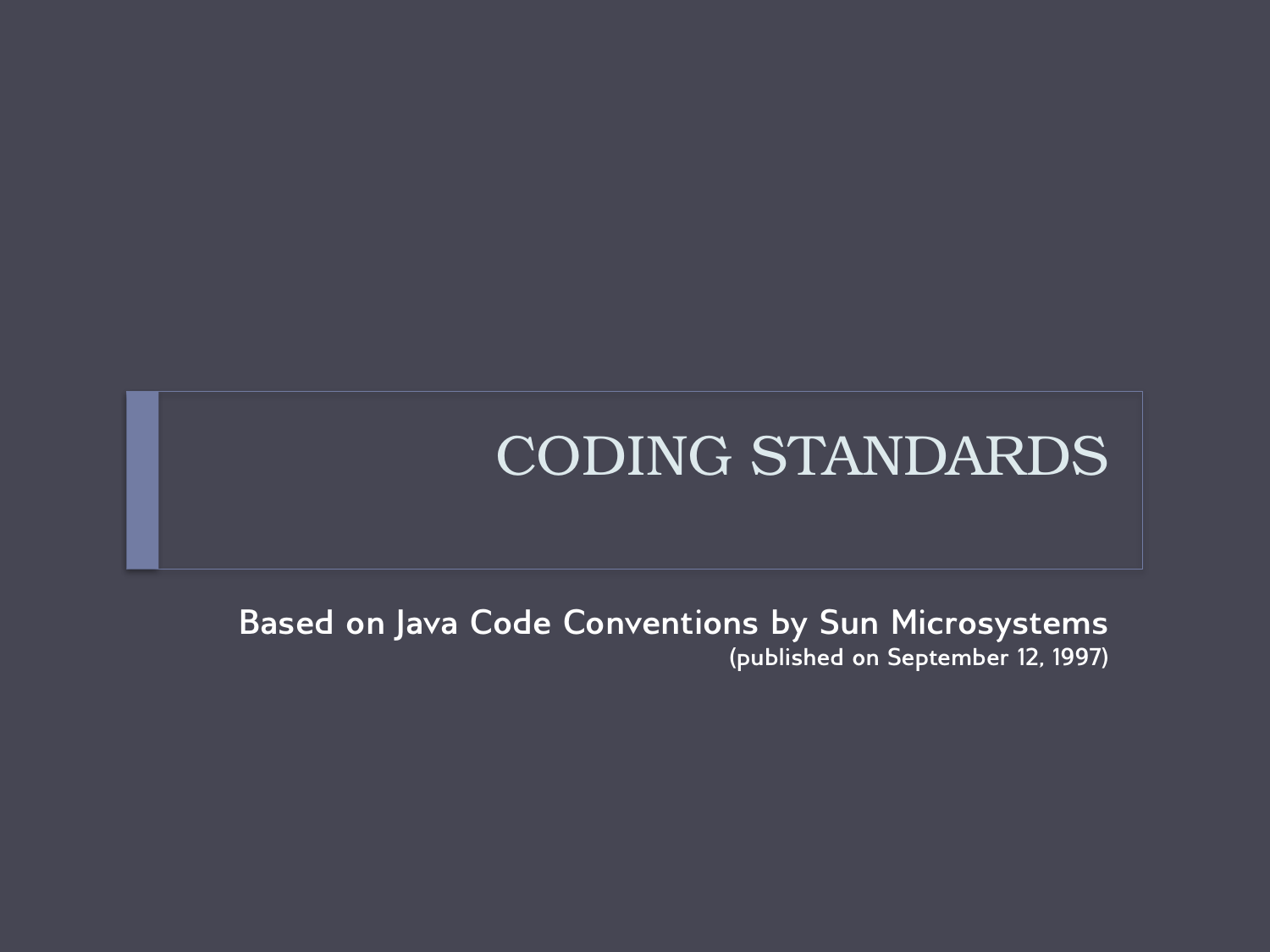

# CODING STANDARDS
Based on Java Code Conventions by Sun Microsystems (published on September 12, 1997)